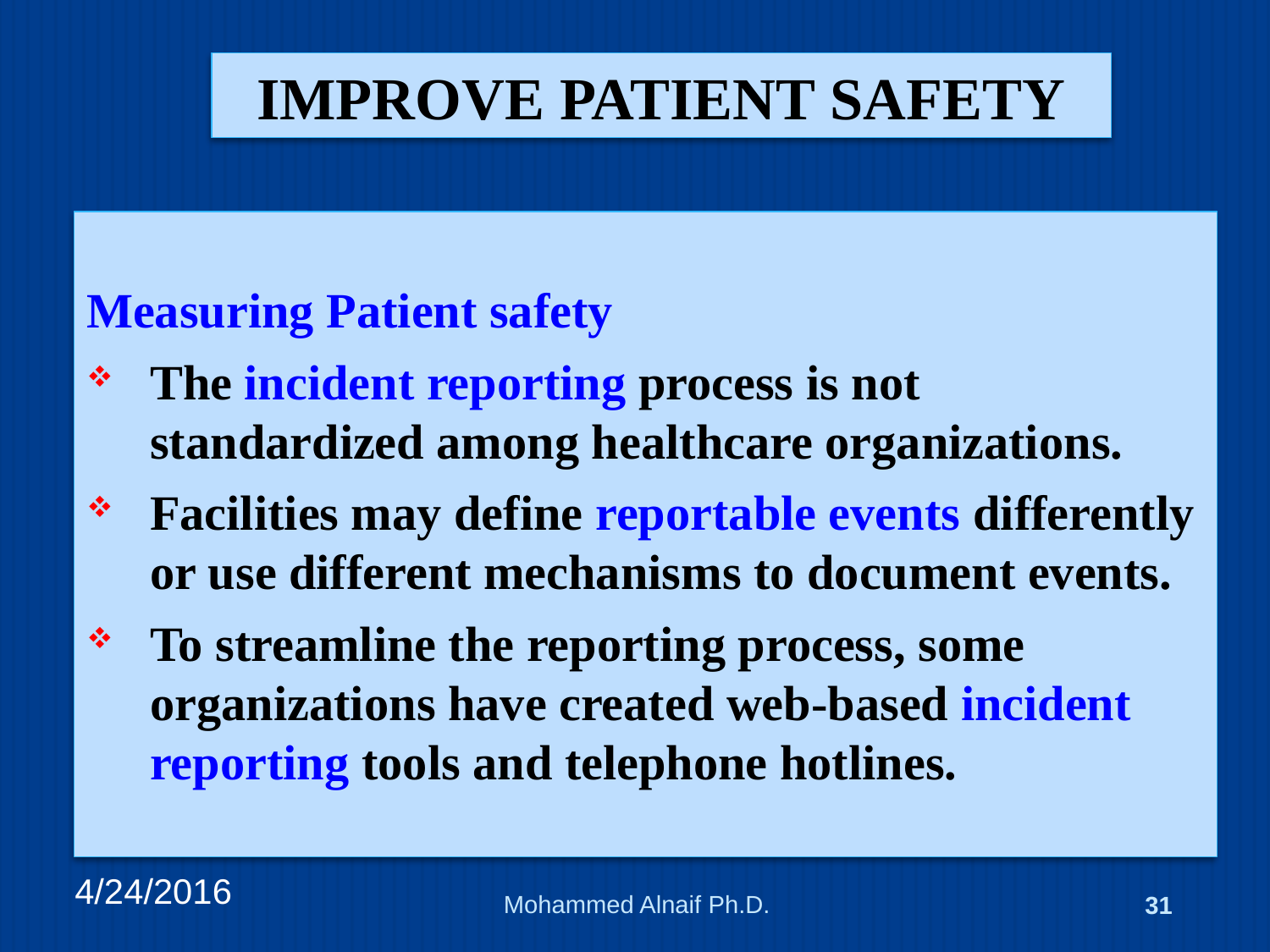

# improve patient safety
Measuring Patient safety
The incident reporting process is not standardized among healthcare organizations.
Facilities may define reportable events differently or use different mechanisms to document events.
To streamline the reporting process, some organizations have created web-based incident reporting tools and telephone hotlines.
4/24/2016
Mohammed Alnaif Ph.D.
31